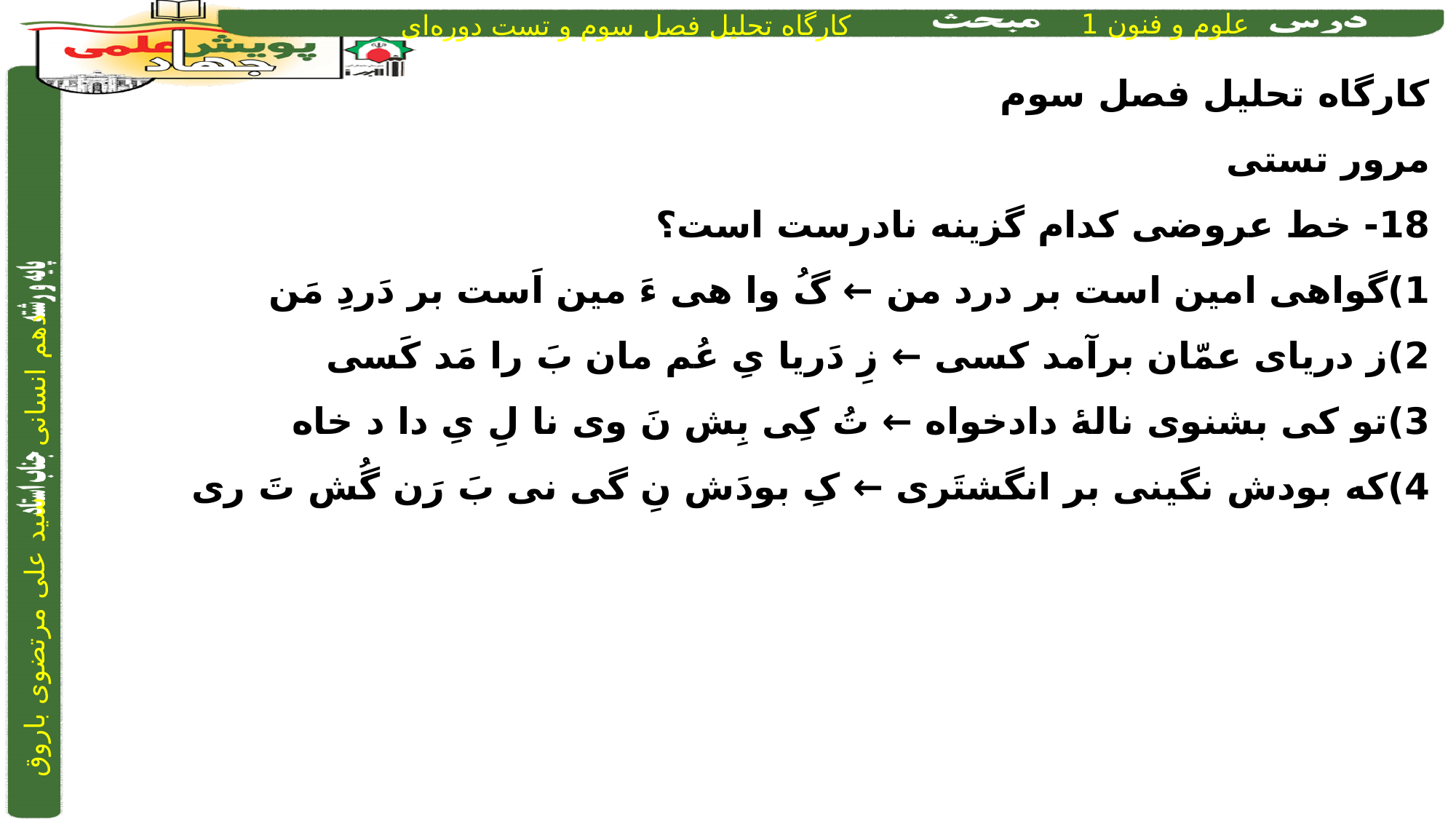

کارگاه تحلیل فصل سوم
مرور تستی
18- خط عروضی کدام گزینه نادرست است؟
1)	گواهی امین است بر درد من ← گُ وا هی ءَ مین اَست بر دَردِ مَن
2)	ز دریای عمّان برآمد کسی ← زِ دَریا یِ عُم مان بَ را مَد کَسی
3)	تو کی بشنوی نالۀ دادخواه ← تُ کِی بِش نَ وی نا لِ یِ دا د خاه
4)	که بودش نگینی بر انگشتَری ← کِ بودَش نِ گی نی بَ رَن گُش تَ ری